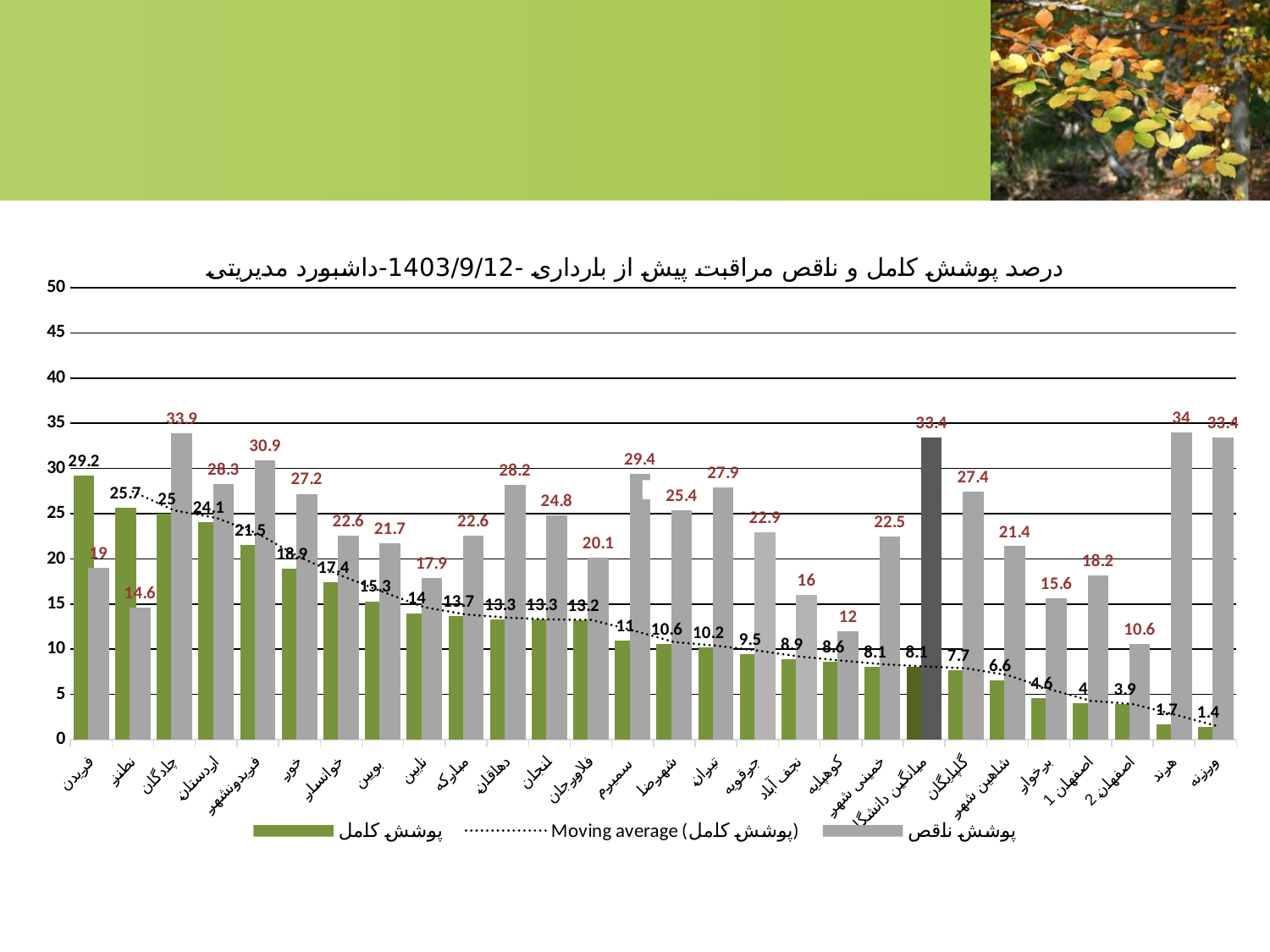

#

### Chart: درصد پوشش کامل و ناقص مراقبت پیش از بارداری -1403/9/12-داشبورد مدیریتی

| Category | پوشش کامل | پوشش ناقص |
|---|---|---|
| فریدن | 29.2 | 19.0 |
| نطنز | 25.7 | 14.6 |
| چادگان | 25.0 | 33.9 |
| اردستان | 24.1 | 28.3 |
| فریدونشهر | 21.5 | 30.9 |
| خور | 18.9 | 27.2 |
| خوانسار | 17.4 | 22.6 |
| بویین  | 15.3 | 21.7 |
| نایین | 14.0 | 17.9 |
| مبارکه | 13.7 | 22.6 |
| دهاقان | 13.3 | 28.2 |
| لنجان | 13.3 | 24.8 |
| فلاورجان | 13.2 | 20.1 |
| سمیرم  | 11.0 | 29.4 |
| شهرضا | 10.6 | 25.4 |
| تیران | 10.2 | 27.9 |
| جرقویه | 9.5 | 22.9 |
| نجف آباد | 8.9 | 16.0 |
| کوهپایه | 8.6 | 12.0 |
| خمینی شهر | 8.1 | 22.5 |
| میانگین دانشگاه | 8.1 | 33.4 |
| گلپایگان | 7.7 | 27.4 |
| شاهین شهر | 6.6 | 21.4 |
| برخوار | 4.6 | 15.6 |
| اصفهان 1 | 4.0 | 18.2 |
| اصفهان 2 | 3.9 | 10.6 |
| هرند | 1.7 | 34.0 |
| ورزنه | 1.4 | 33.4 |